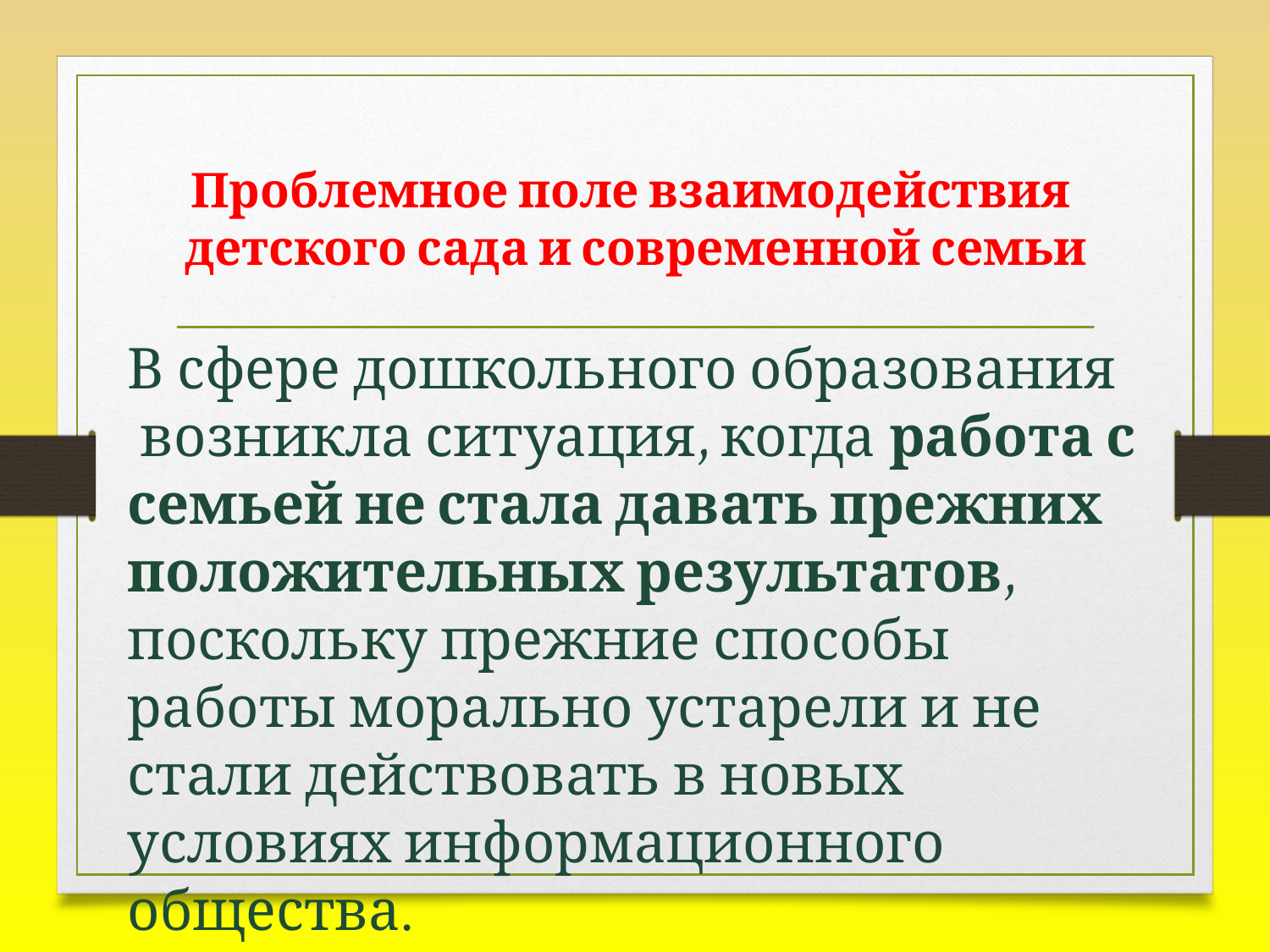

# Проблемное поле взаимодействия детского сада и современной семьи
В сфере дошкольного образования
 возникла ситуация, когда работа с семьей не стала давать прежних положительных результатов, поскольку прежние способы работы морально устарели и не стали действовать в новых условиях информационного общества.